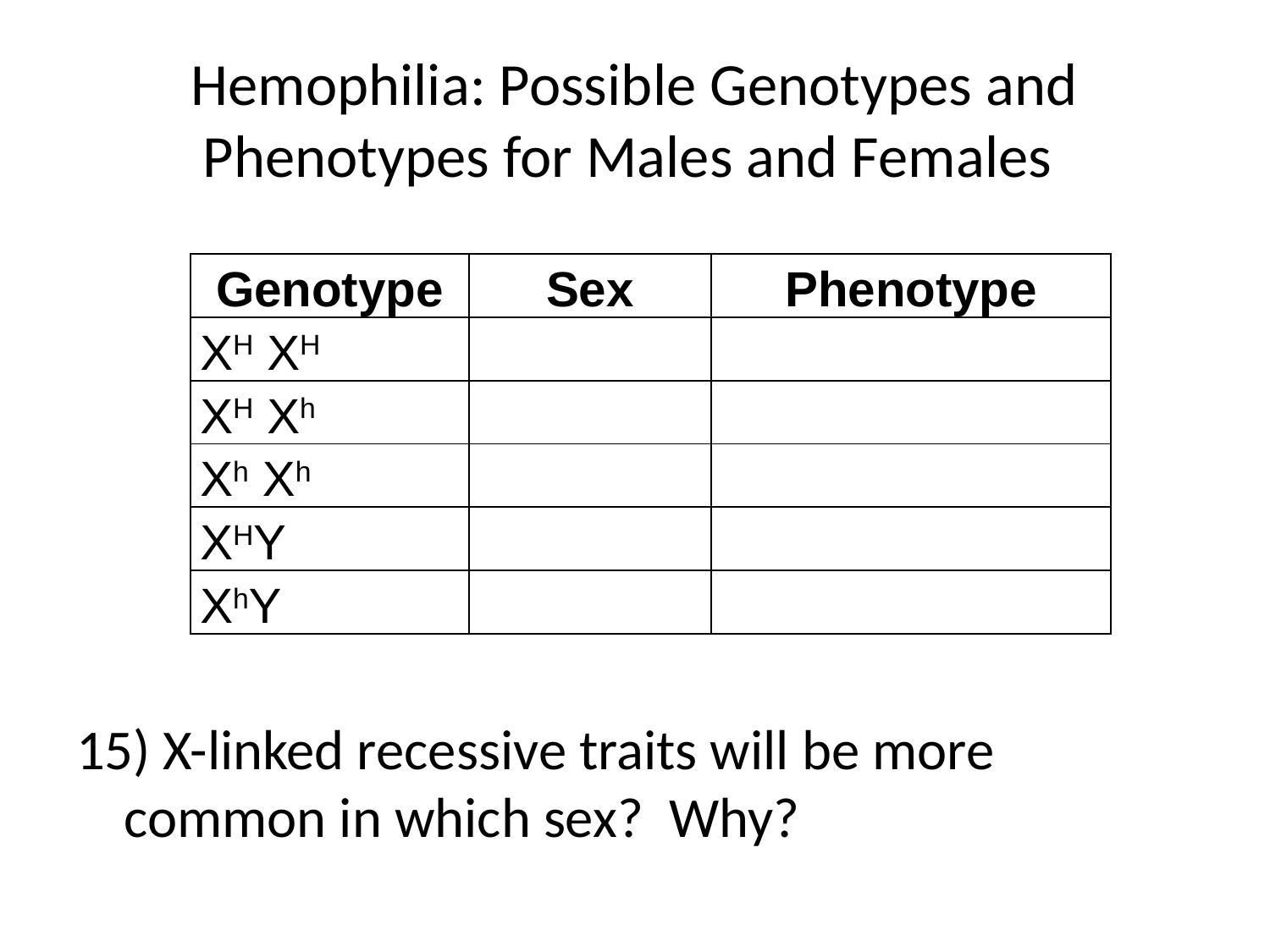

# Hemophilia: Possible Genotypes and Phenotypes for Males and Females

15) X-linked recessive traits will be more common in which sex?  Why?

| Genotype | Sex | Phenotype |
| --- | --- | --- |
| XH XH |  |  |
| XH Xh |  |  |
| Xh Xh |  |  |
| XHY |  |  |
| XhY |  |  |